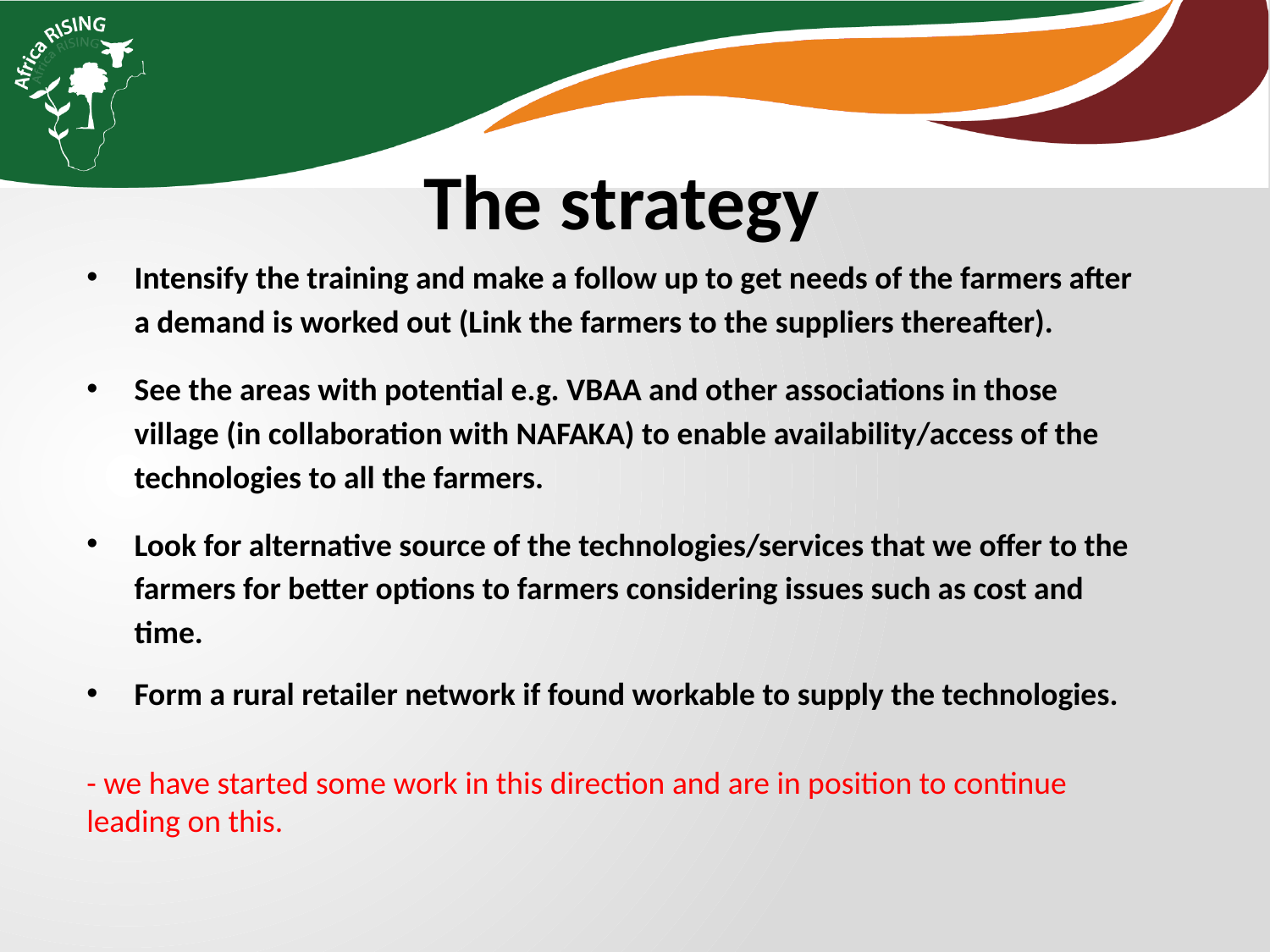

The strategy
Intensify the training and make a follow up to get needs of the farmers after a demand is worked out (Link the farmers to the suppliers thereafter).
See the areas with potential e.g. VBAA and other associations in those village (in collaboration with NAFAKA) to enable availability/access of the technologies to all the farmers.
Look for alternative source of the technologies/services that we offer to the farmers for better options to farmers considering issues such as cost and time.
Form a rural retailer network if found workable to supply the technologies.

- we have started some work in this direction and are in position to continue leading on this.